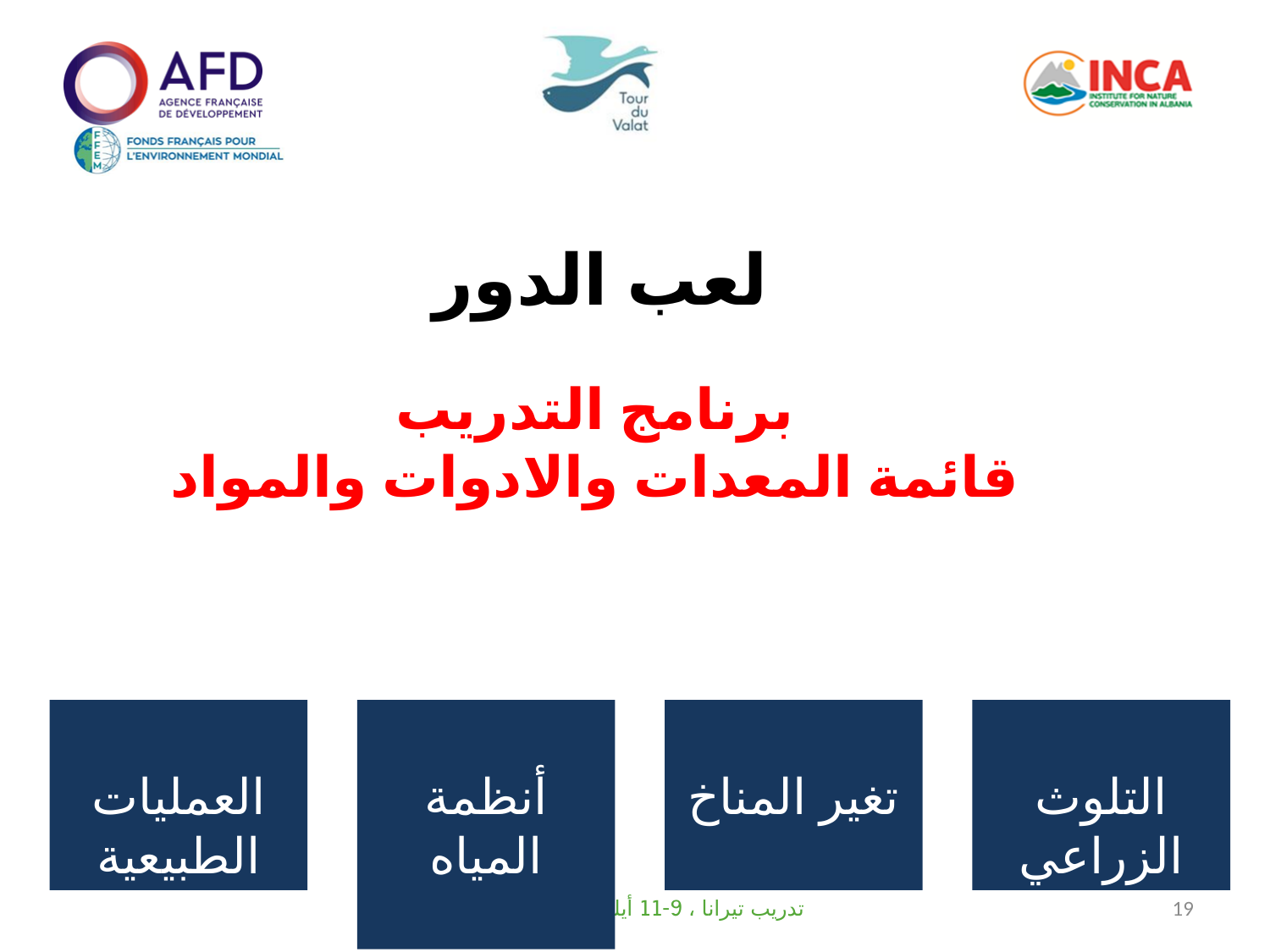

لعب الدور
برنامج التدريب
قائمة المعدات والادوات والمواد

العمليات الطبيعية

أنظمة المياه

تغير المناخ

التلوث الزراعي
تدريب تيرانا ، 9-11 أيلول/سبتمبر 2019
19